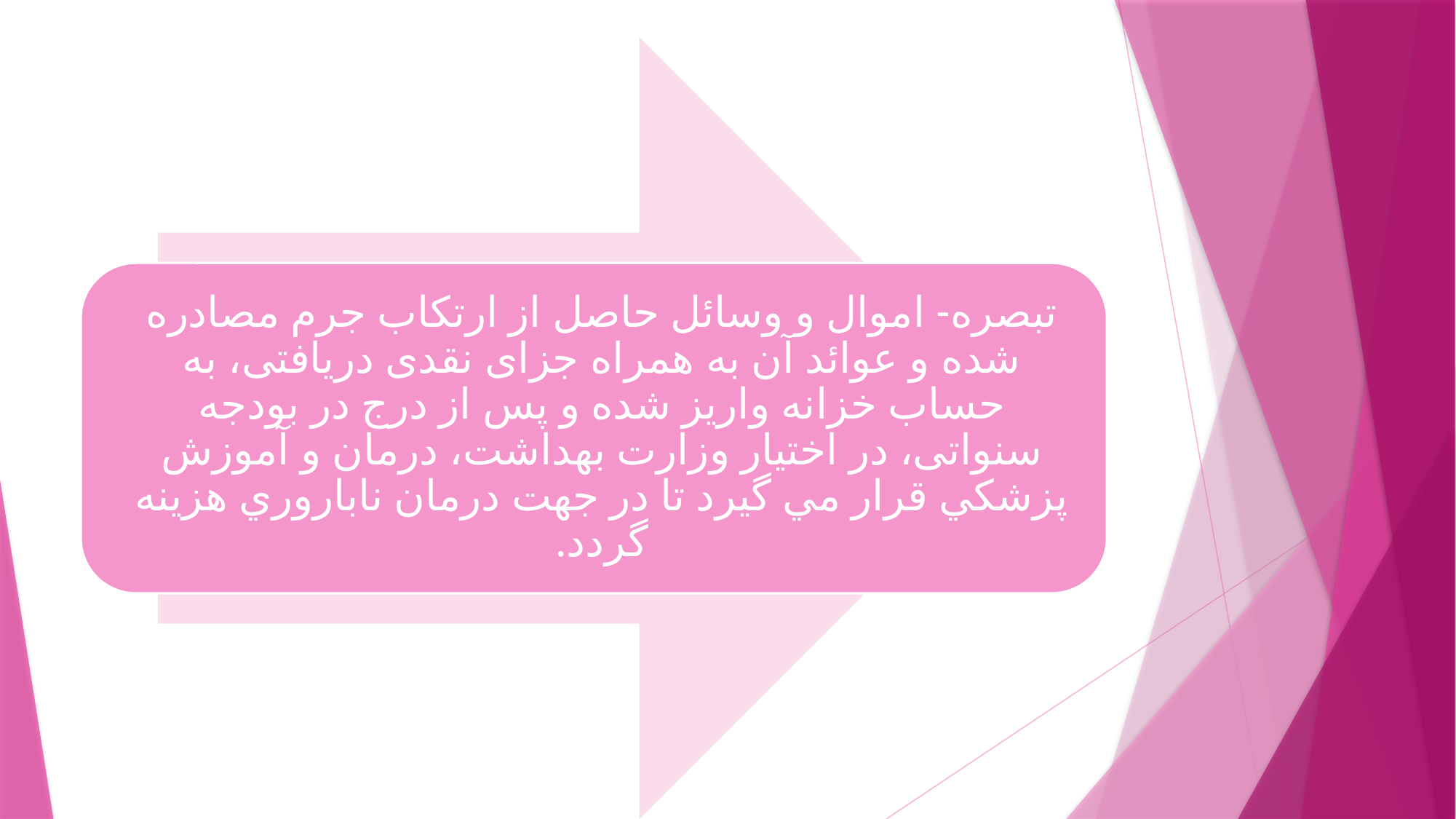

تبصره- اموال و وسائل حاصل از ارتكاب جرم مصادره شده و عوائد آن به همراه جزای نقدی دریافتی، به حساب خزانه واریز شده و پس از درج در بودجه سنواتی، در اختيار وزارت بهداشت، درمان و آموزش پزشكي قرار مي گيرد تا در جهت درمان ناباروري هزينه گردد.